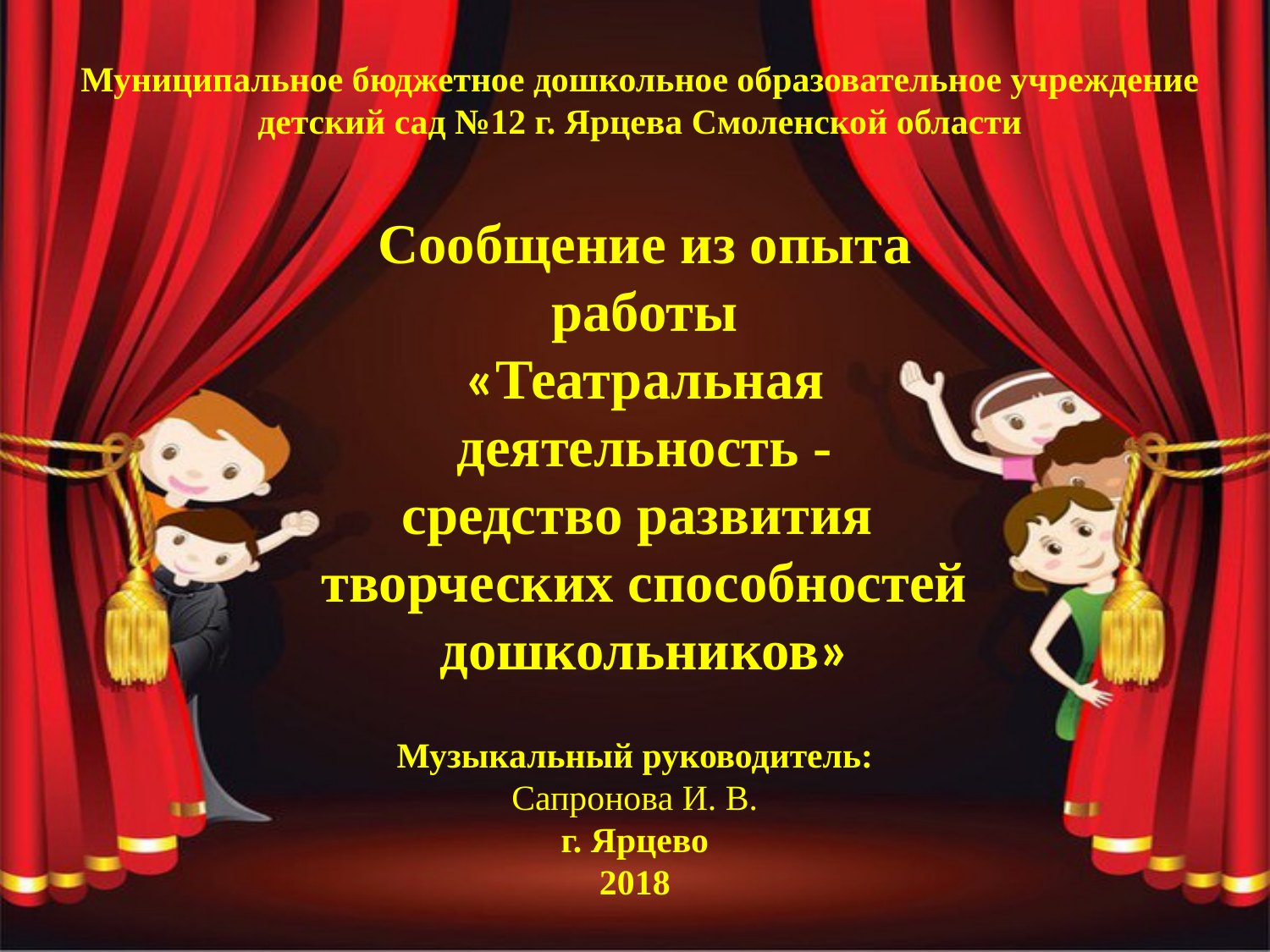

Муниципальное бюджетное дошкольное образовательное учреждение
детский сад №12 г. Ярцева Смоленской области

Сообщение из опыта работы
«Театральная деятельность -
средство развития
творческих способностей дошкольников»
Музыкальный руководитель:
Сапронова И. В.
г. Ярцево
2018